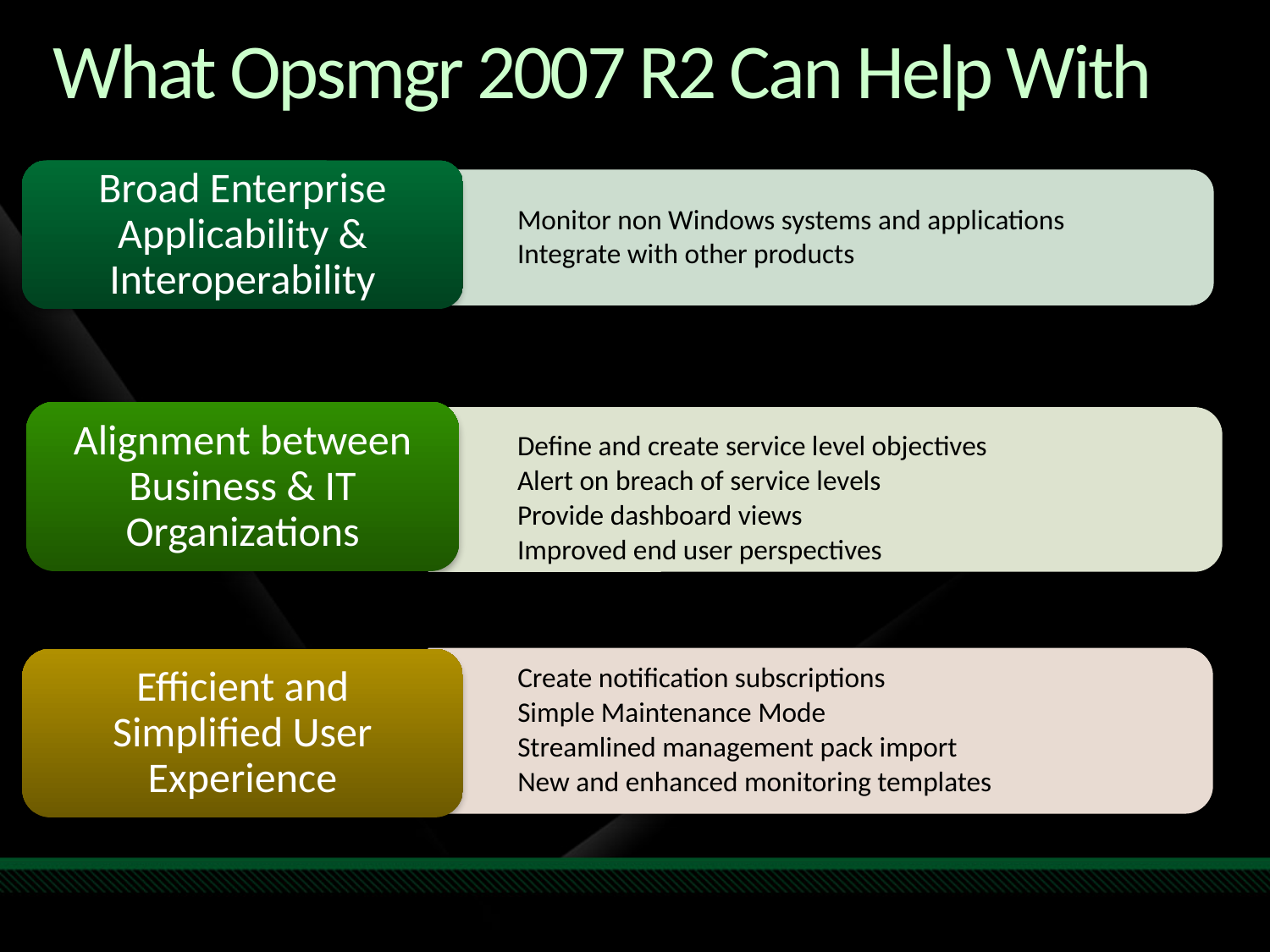

# What Opsmgr 2007 R2 Can Help With

Broad Enterprise Applicability & Interoperability

Monitor non Windows systems and applications
Integrate with other products

Alignment between Business & IT Organizations

Define and create service level objectives
Alert on breach of service levels
Provide dashboard views
Improved end user perspectives

Create notification subscriptions
Simple Maintenance Mode
Streamlined management pack import
New and enhanced monitoring templates

Efficient and Simplified User Experience